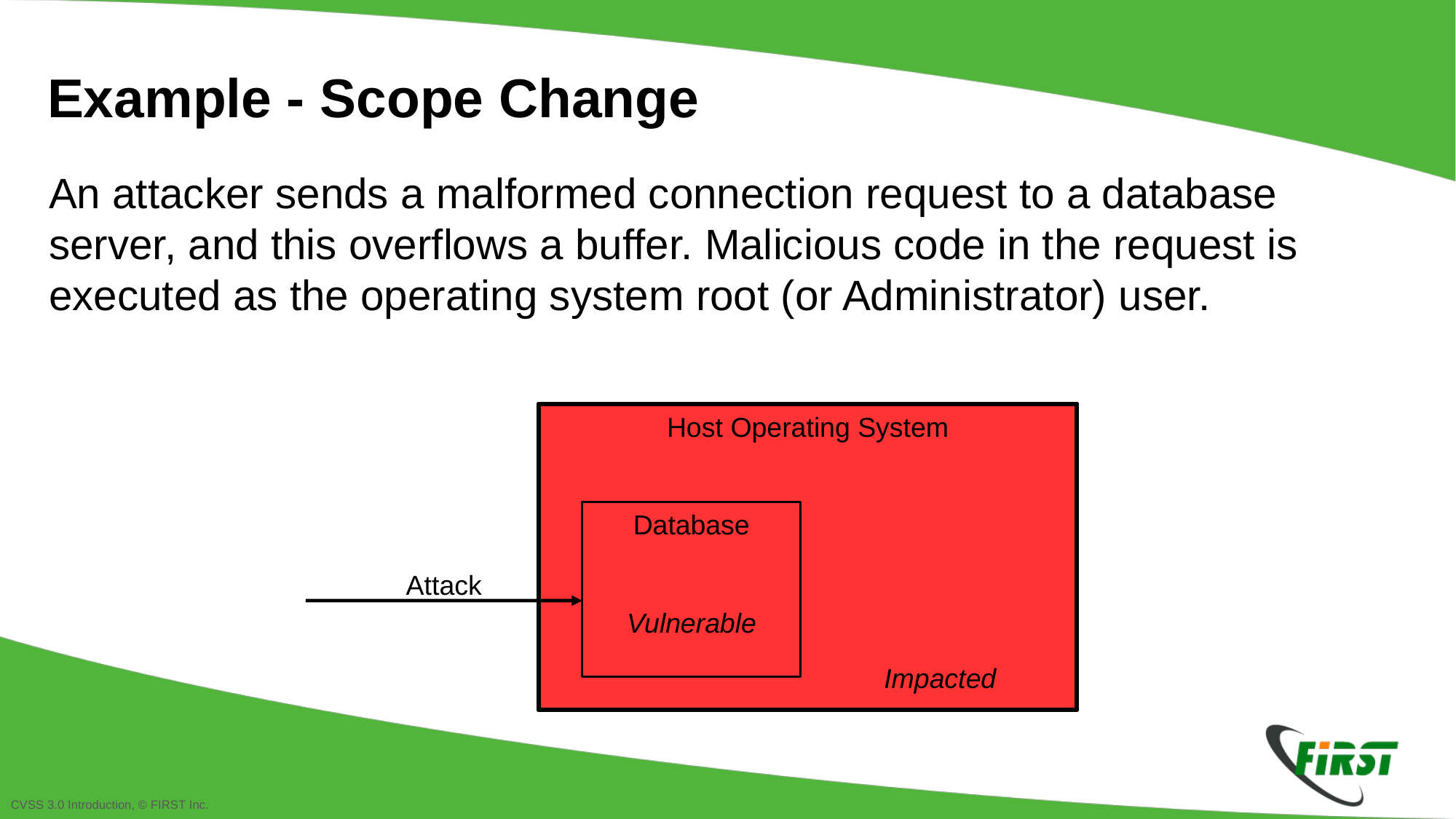

Example - Scope Change
An attacker sends a malformed connection request to a database server, and this overflows a buffer. Malicious code in the request is executed as the operating system root (or Administrator) user.
Host Operating System

Host Operating System

Database

Vulnerable

Database

Vulnerable

Attack

Impacted